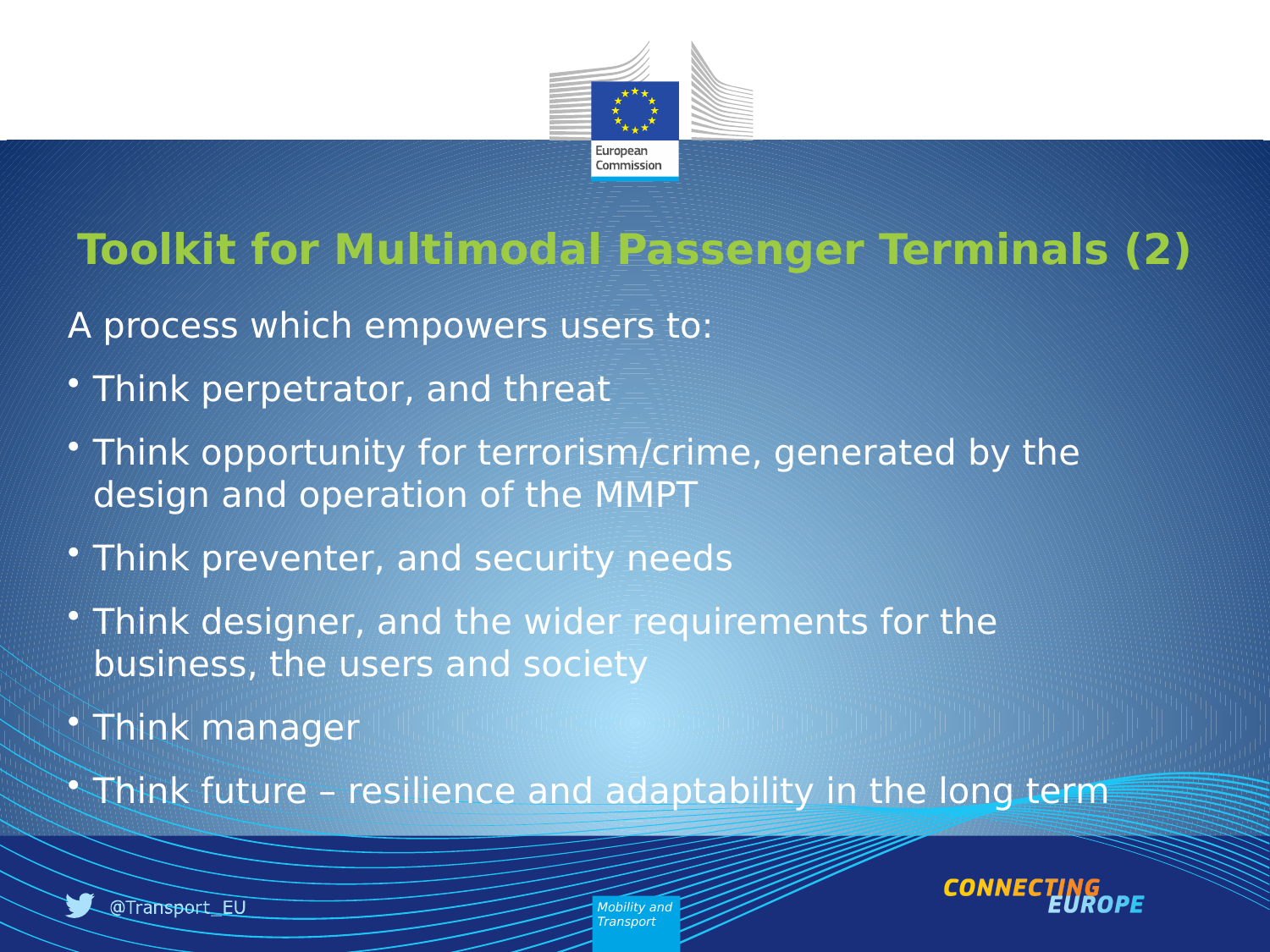

# Toolkit for Multimodal Passenger Terminals (2)
A process which empowers users to:
Think perpetrator, and threat
Think opportunity for terrorism/crime, generated by the design and operation of the MMPT
Think preventer, and security needs
Think designer, and the wider requirements for the business, the users and society
Think manager
Think future – resilience and adaptability in the long term